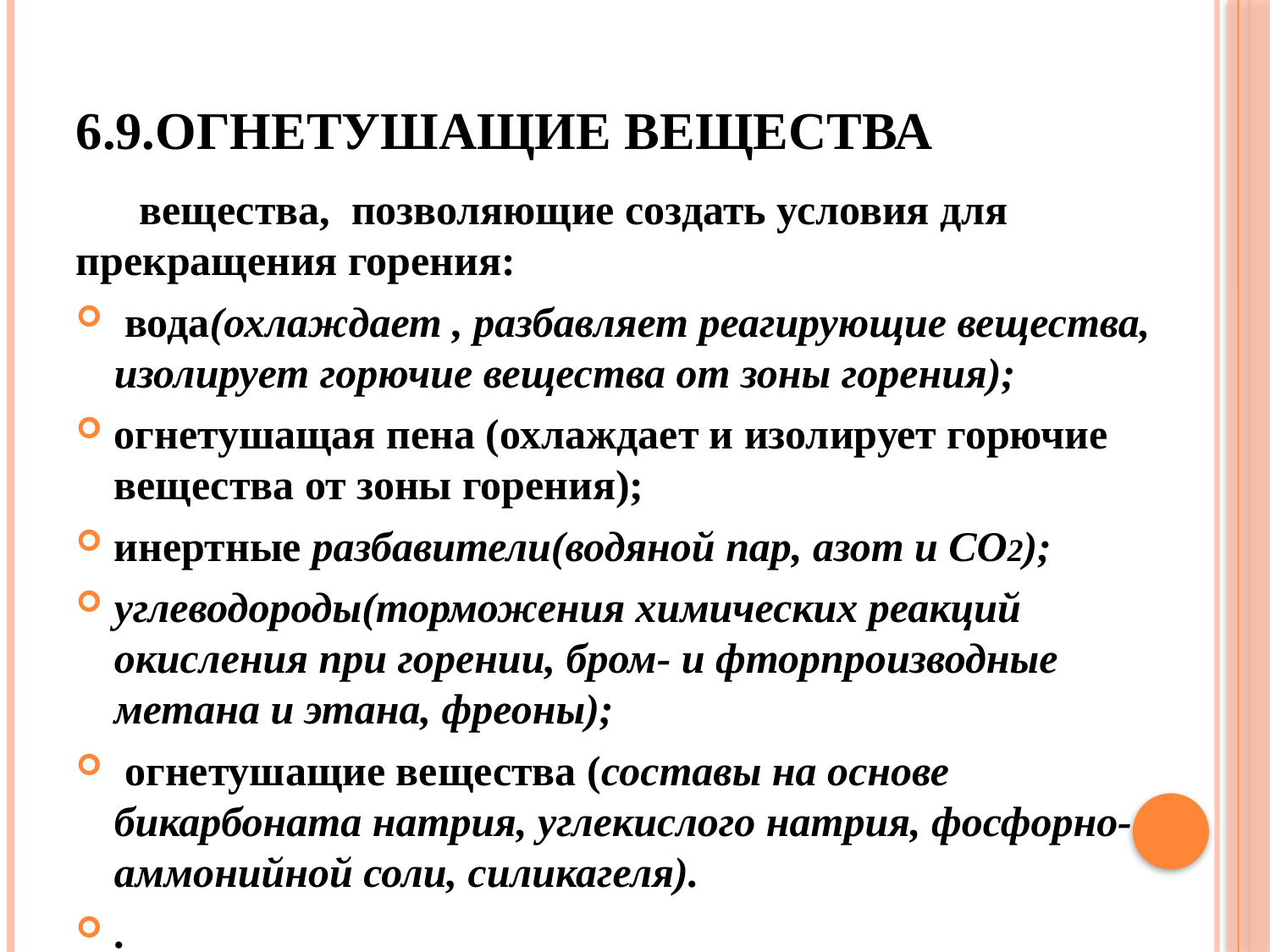

# 6.9.Огнетушащие вещества
      вещества,  позволяющие создать условия для прекращения горе­ния:
 вода(охлаждает , разбавляет реагирующие вещества, изолирует горючие вещества от зоны горения);
огнетушащая пена (охлаждает и изолирует горючие вещества от зоны горения);
инертные разбавители(водяной пар, азот и СО2);
углеводороды(торможения химических реакций окисления при горении, бром- и фторпроизводные метана и этана, фреоны);
 огнетушащие вещества (составы на основе бикарбоната натрия, углекислого натрия, фосфорно-аммонийной соли, силикагеля).
.